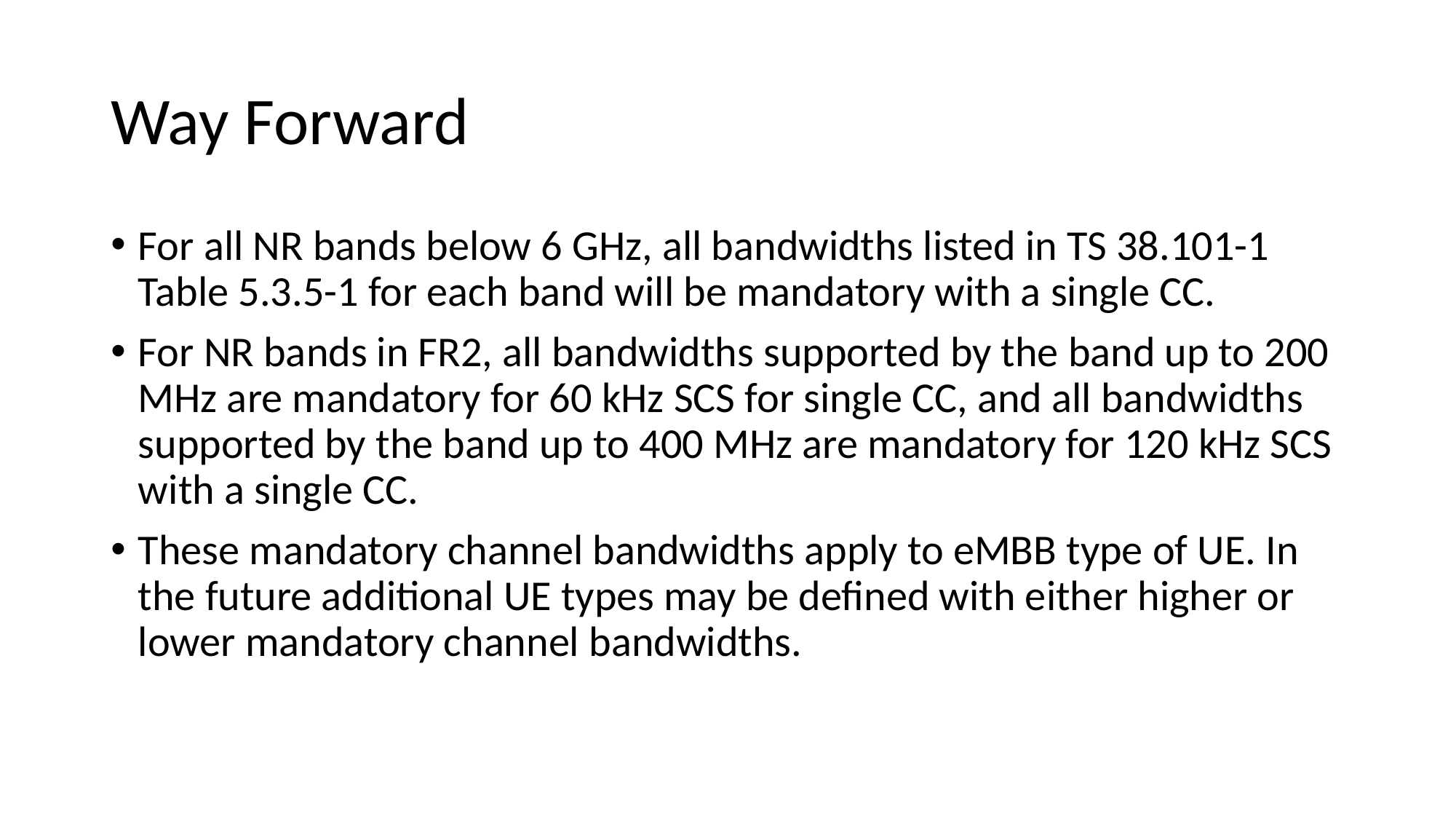

# Way Forward
For all NR bands below 6 GHz, all bandwidths listed in TS 38.101-1 Table 5.3.5-1 for each band will be mandatory with a single CC.
For NR bands in FR2, all bandwidths supported by the band up to 200 MHz are mandatory for 60 kHz SCS for single CC, and all bandwidths supported by the band up to 400 MHz are mandatory for 120 kHz SCS with a single CC.
These mandatory channel bandwidths apply to eMBB type of UE. In the future additional UE types may be defined with either higher or lower mandatory channel bandwidths.